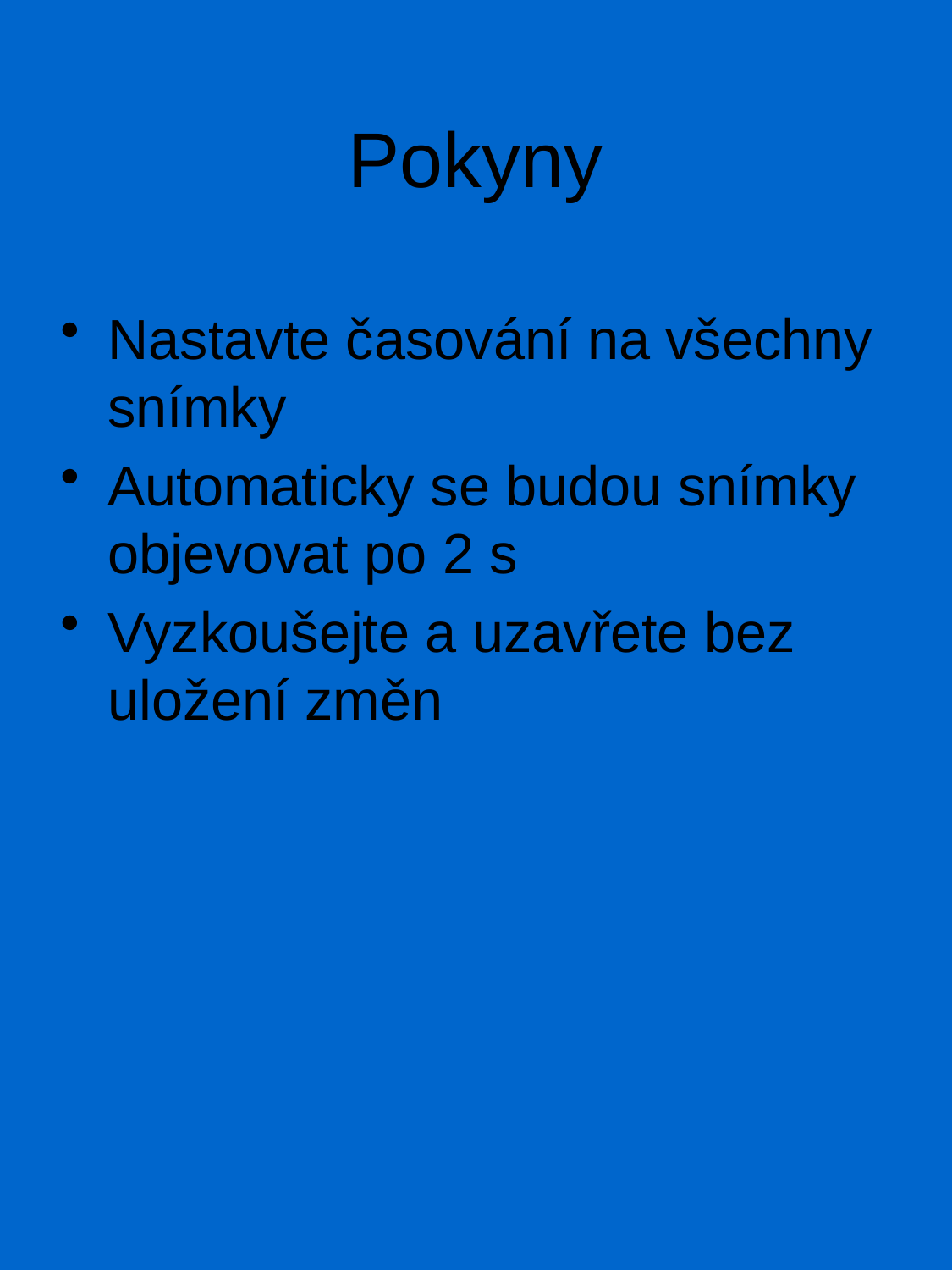

# Pokyny
Nastavte časování na všechny snímky
Automaticky se budou snímky objevovat po 2 s
Vyzkoušejte a uzavřete bez uložení změn